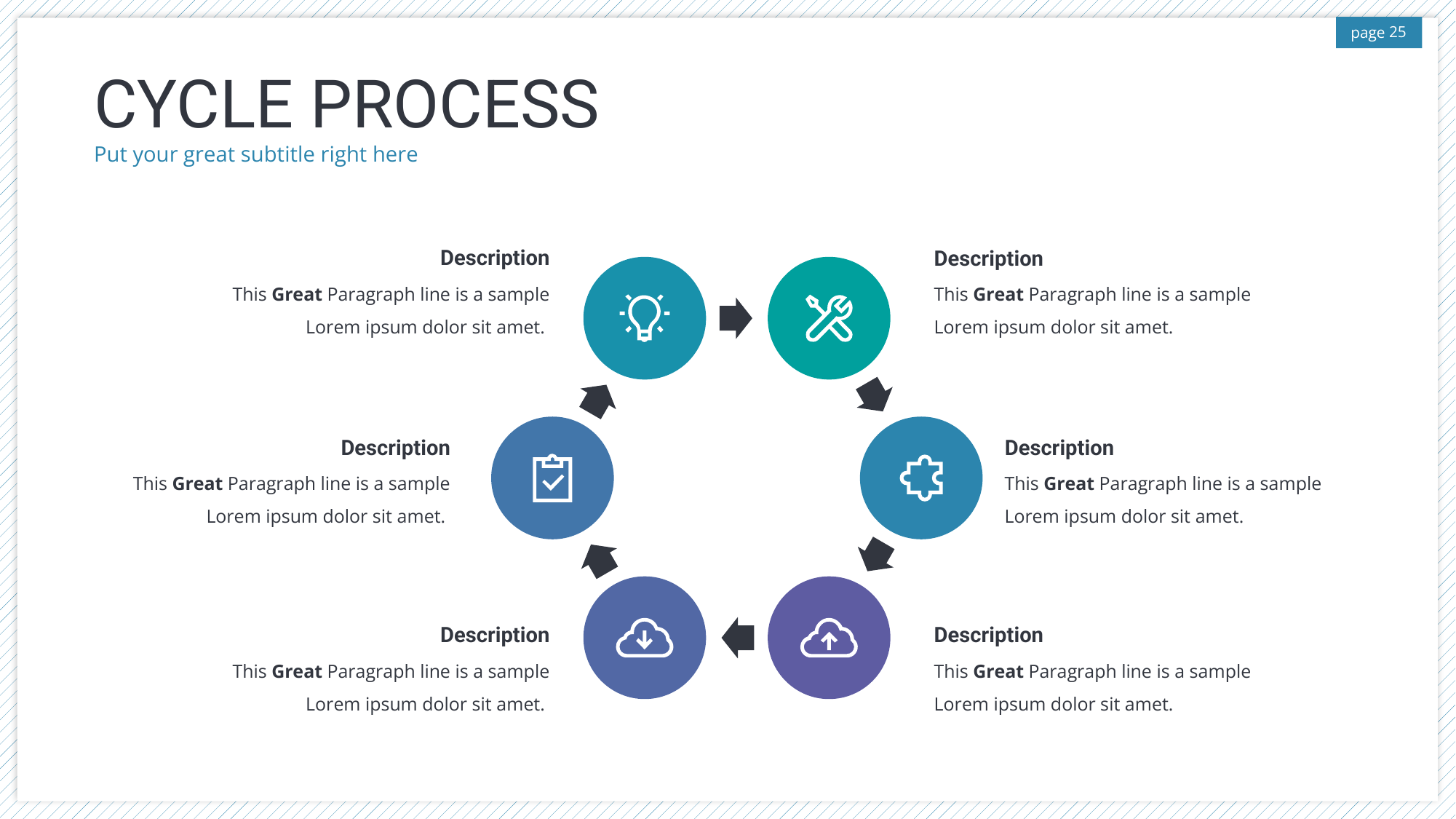

25
# CYCLE PROCESS
Put your great subtitle right here
Description
Description

This Great Paragraph line is a sample Lorem ipsum dolor sit amet.
This Great Paragraph line is a sample Lorem ipsum dolor sit amet.

Description
Description

This Great Paragraph line is a sample Lorem ipsum dolor sit amet.
This Great Paragraph line is a sample Lorem ipsum dolor sit amet.

Description
Description

This Great Paragraph line is a sample Lorem ipsum dolor sit amet.
This Great Paragraph line is a sample Lorem ipsum dolor sit amet.